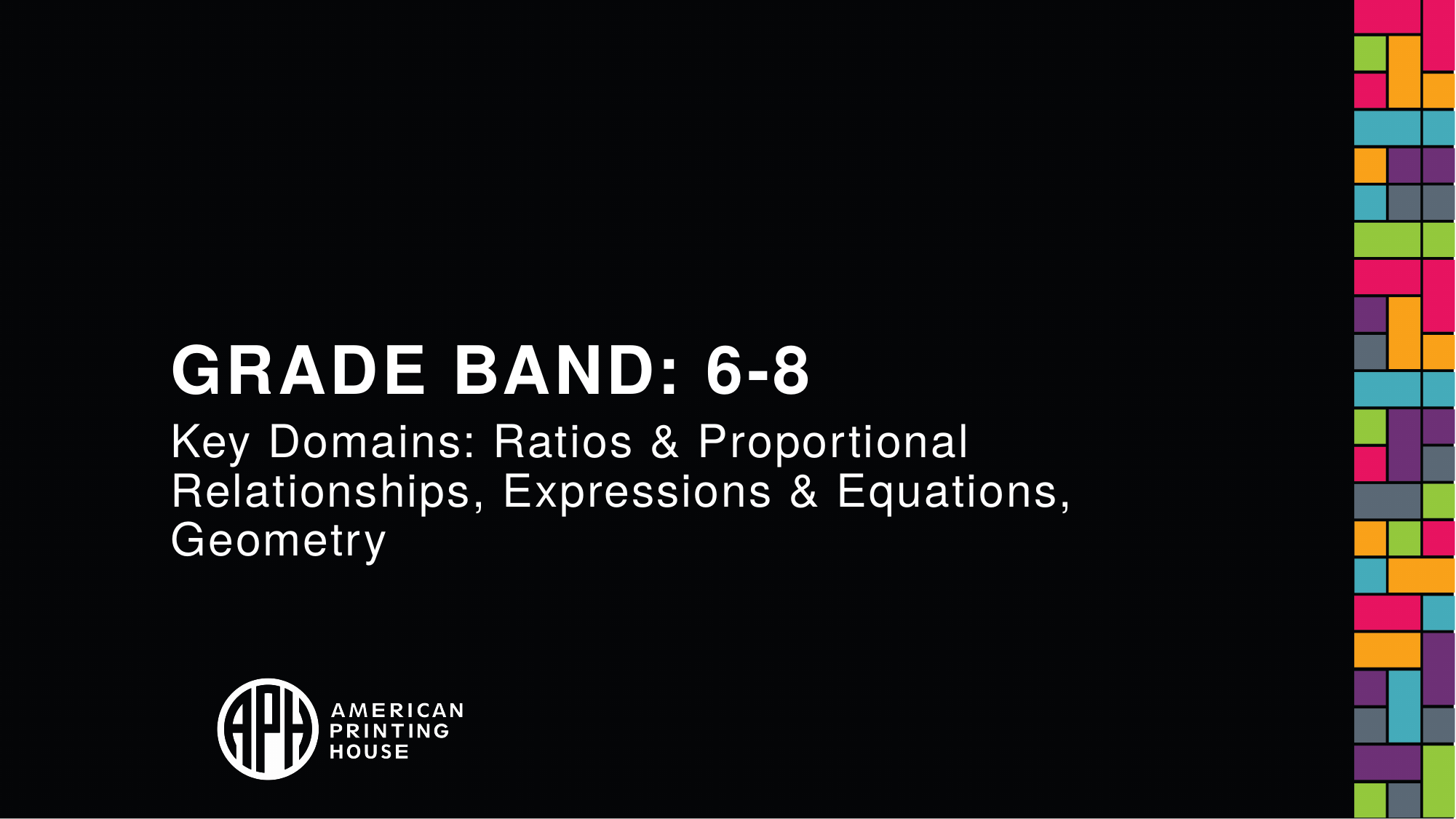

# Grade Band: 6-8
Key Domains: Ratios & Proportional Relationships, Expressions & Equations, Geometry